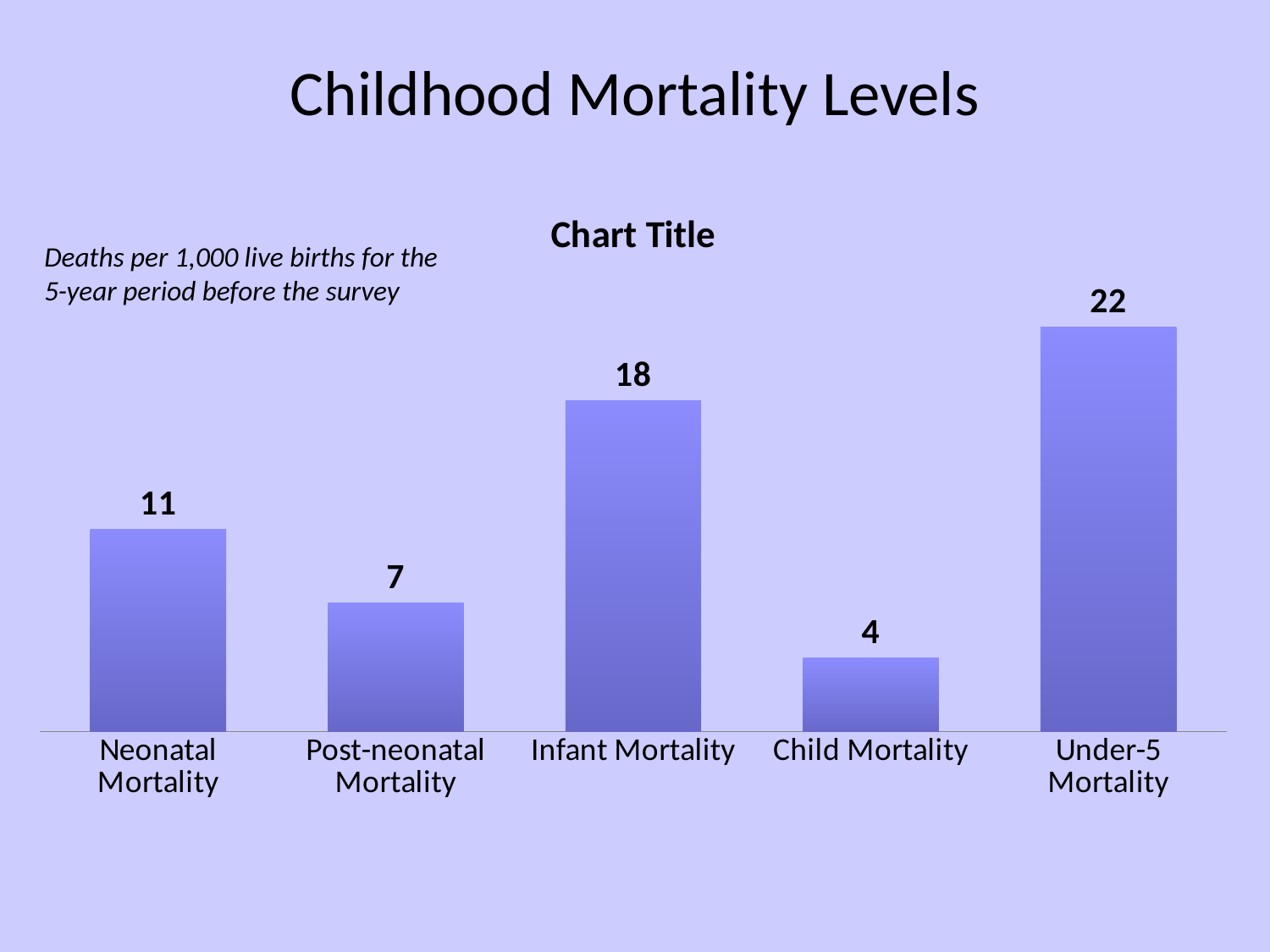

# Childhood Mortality Levels

### Chart:

| Category |  |
|---|---|
| Neonatal Mortality | 11.0 |
| Post-neonatal Mortality | 7.0 |
| Infant Mortality | 18.0 |
| Child Mortality | 4.0 |
| Under-5 Mortality | 22.0 |
Deaths per 1,000 live births for the 5-year period before the survey